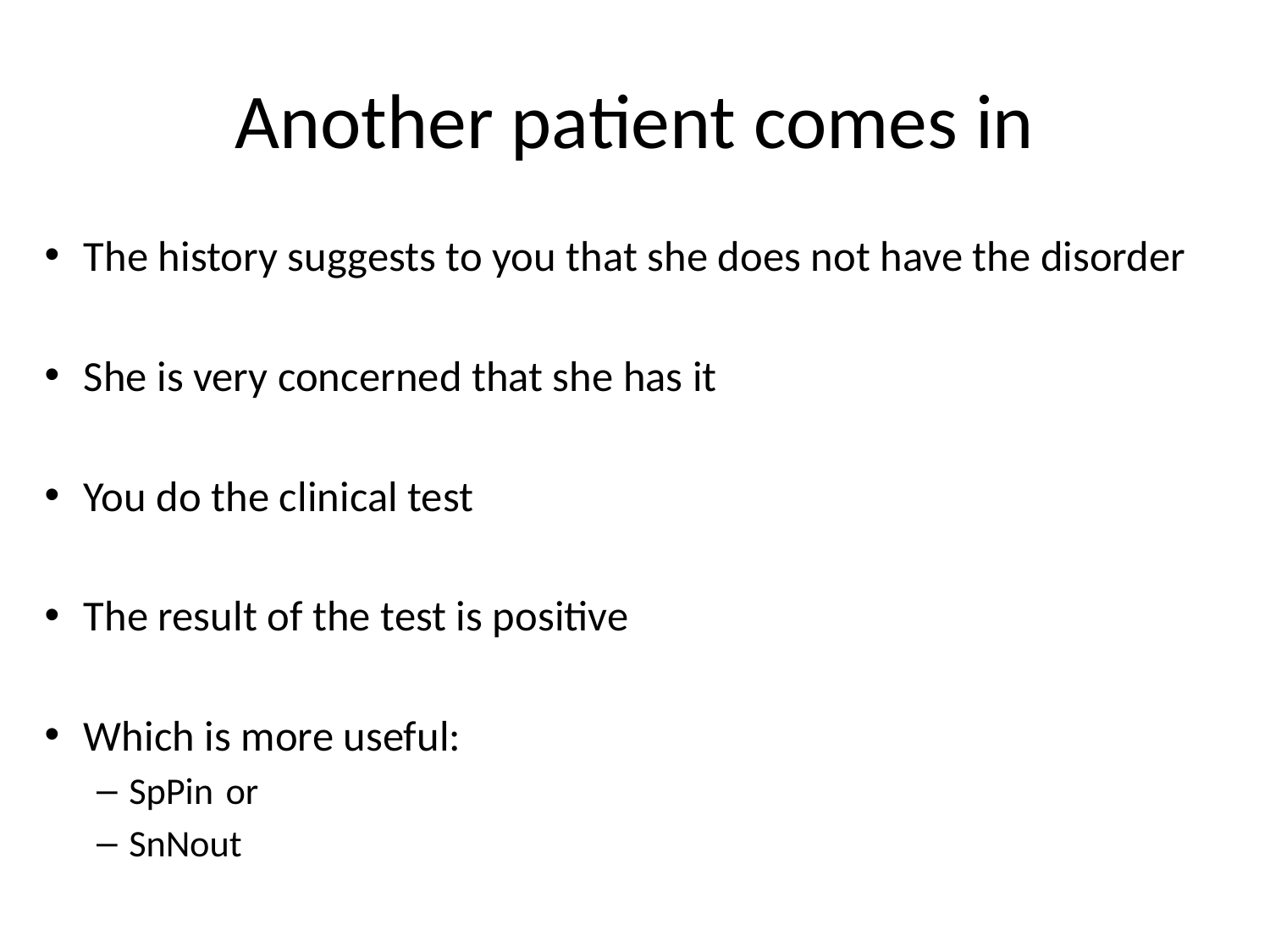

# Another patient comes in
The history suggests to you that she does not have the disorder

She is very concerned that she has it

You do the clinical test

The result of the test is positive

Which is more useful:
SpPin		or
SnNout